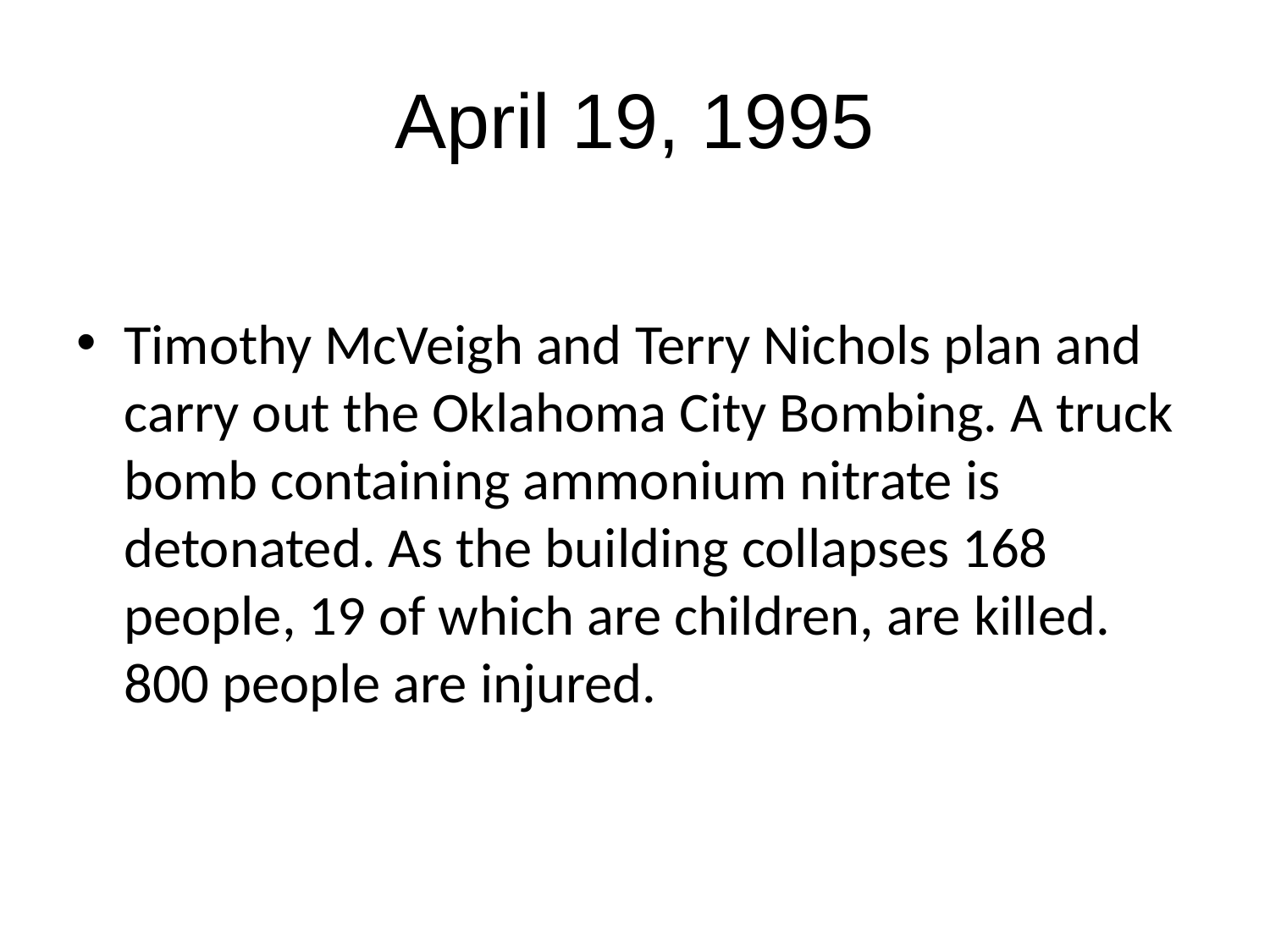

# April 19, 1995

Timothy McVeigh and Terry Nichols plan and carry out the Oklahoma City Bombing. A truck bomb containing ammonium nitrate is detonated. As the building collapses 168 people, 19 of which are children, are killed. 800 people are injured.